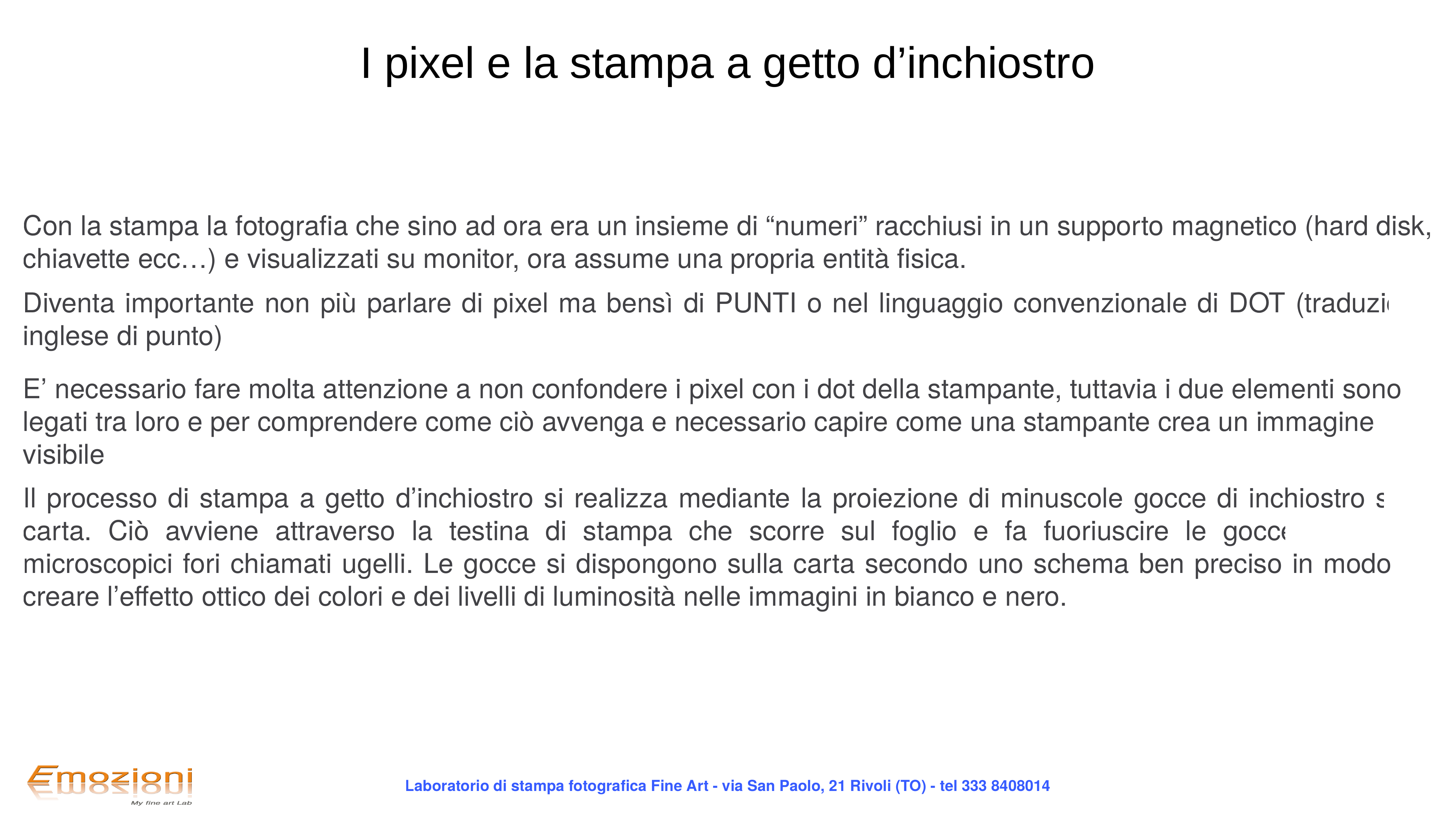

I pixel e la stampa a getto d’inchiostro
Con la stampa la fotografia che sino ad ora era un insieme di “numeri” racchiusi in un supporto magnetico (hard disk, chiavette ecc…) e visualizzati su monitor, ora assume una propria entità fisica.
Diventa importante non più parlare di pixel ma bensì di PUNTI o nel linguaggio convenzionale di DOT (traduzione inglese di punto)
E’ necessario fare molta attenzione a non confondere i pixel con i dot della stampante, tuttavia i due elementi sono legati tra loro e per comprendere come ciò avvenga e necessario capire come una stampante crea un immagine visibile
Il processo di stampa a getto d’inchiostro si realizza mediante la proiezione di minuscole gocce di inchiostro sulla carta. Ciò avviene attraverso la testina di stampa che scorre sul foglio e fa fuoriuscire le gocce attraverso microscopici fori chiamati ugelli. Le gocce si dispongono sulla carta secondo uno schema ben preciso in modo da creare l’effetto ottico dei colori e dei livelli di luminosità nelle immagini in bianco e nero.